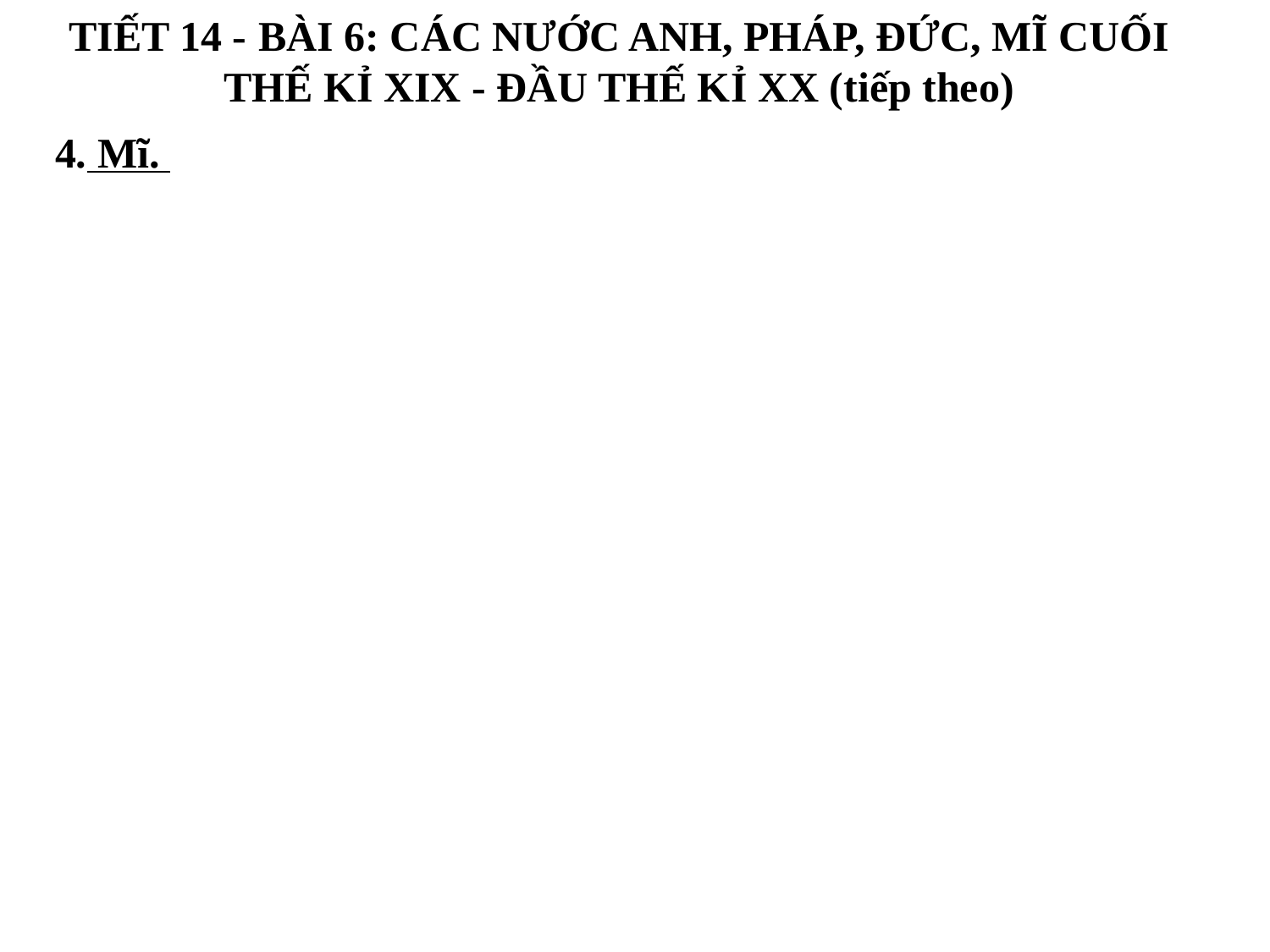

TIẾT 14 - BÀI 6: CÁC NƯỚC ANH, PHÁP, ĐỨC, MĨ CUỐI THẾ KỈ XIX - ĐẦU THẾ KỈ XX (tiếp theo)
4. Mĩ.